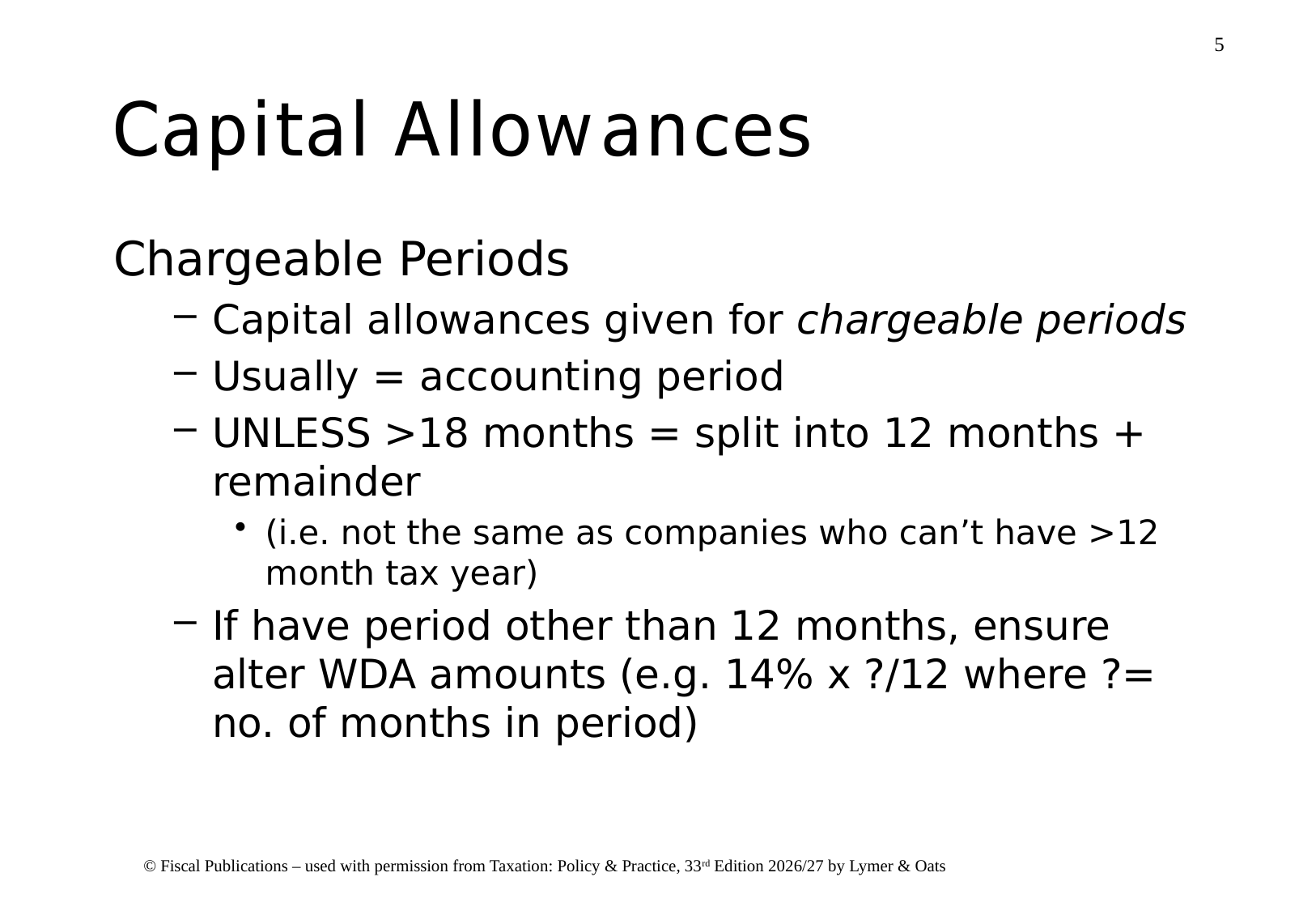

# Capital Allowances
Chargeable Periods
Capital allowances given for chargeable periods
Usually = accounting period
UNLESS >18 months = split into 12 months + remainder
(i.e. not the same as companies who can’t have >12 month tax year)
If have period other than 12 months, ensure alter WDA amounts (e.g. 14% x ?/12 where ?= no. of months in period)